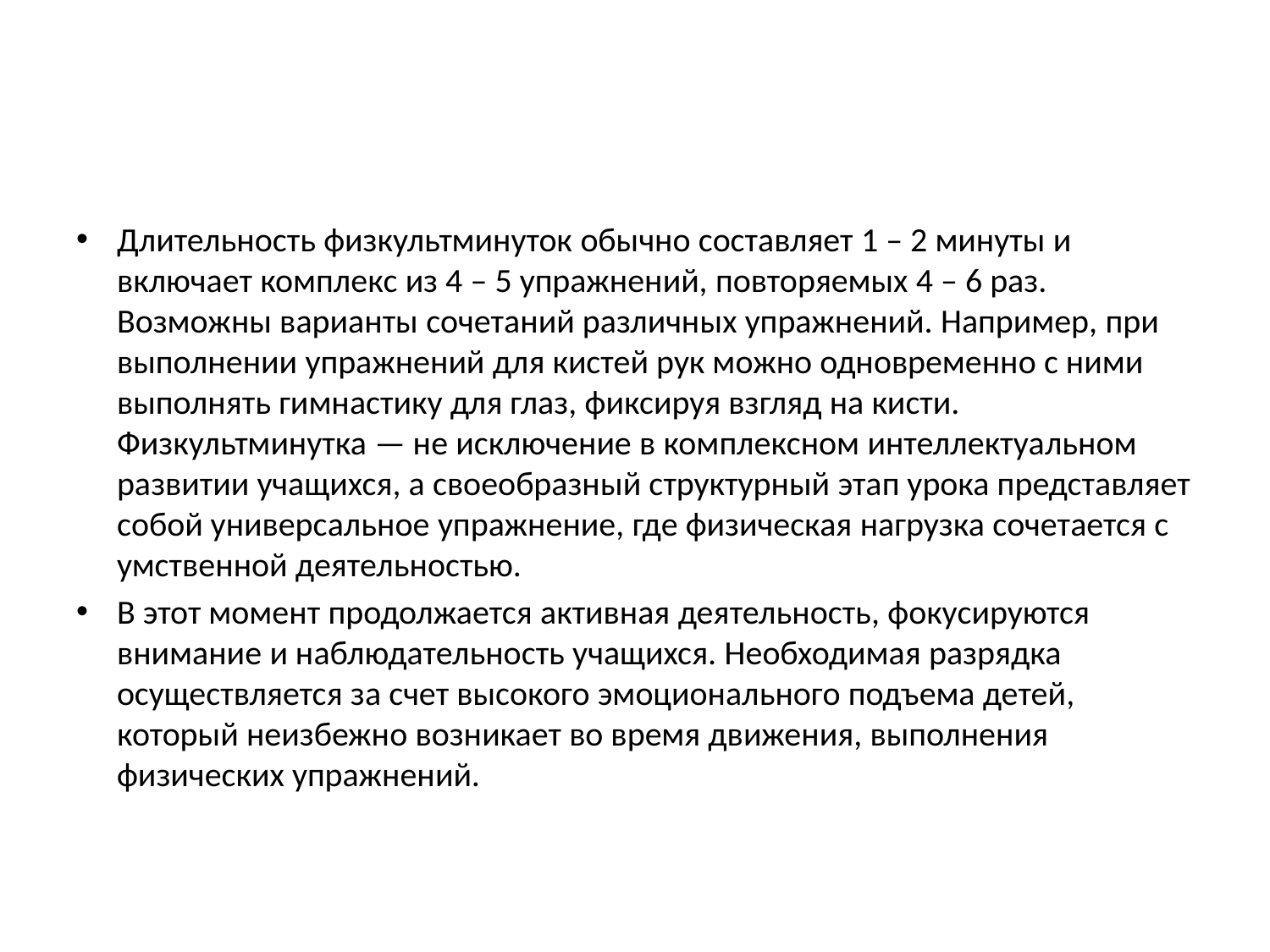

#

Длительность физкультминуток обычно составляет 1 – 2 минуты и включает комплекс из 4 – 5 упражнений, повторяемых 4 – 6 раз. Возможны варианты сочетаний различных упражнений. Например, при выполнении упражнений для кистей рук можно одновременно с ними выполнять гимнастику для глаз, фиксируя взгляд на кисти. Физкультминутка — не исключение в комплексном интеллектуальном развитии учащихся, а своеобразный структурный этап урока представляет собой универсальное упражнение, где физическая нагрузка сочетается с умственной деятельностью.
В этот момент продолжается активная деятельность, фокусируются внимание и наблюдательность учащихся. Необходимая разрядка осуществляется за счет высокого эмоционального подъема детей, который неизбежно возникает во время движения, выполнения физических упражнений.